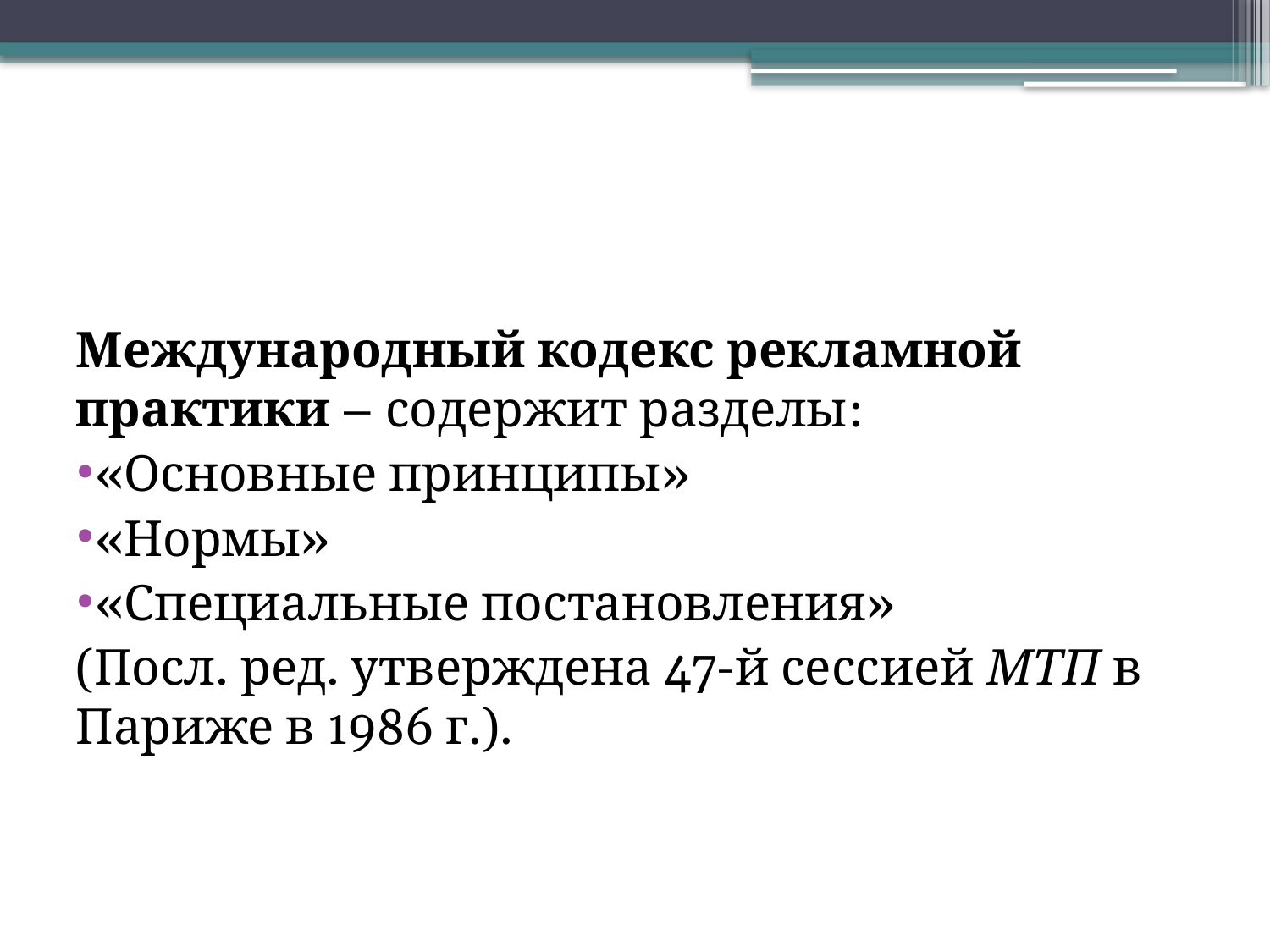

Международный кодекс рекламной практики – содержит разделы:
«Основные принципы»
«Нормы»
«Специальные постановления»
(Посл. ред. утверждена 47-й сессией МТП в Париже в 1986 г.).